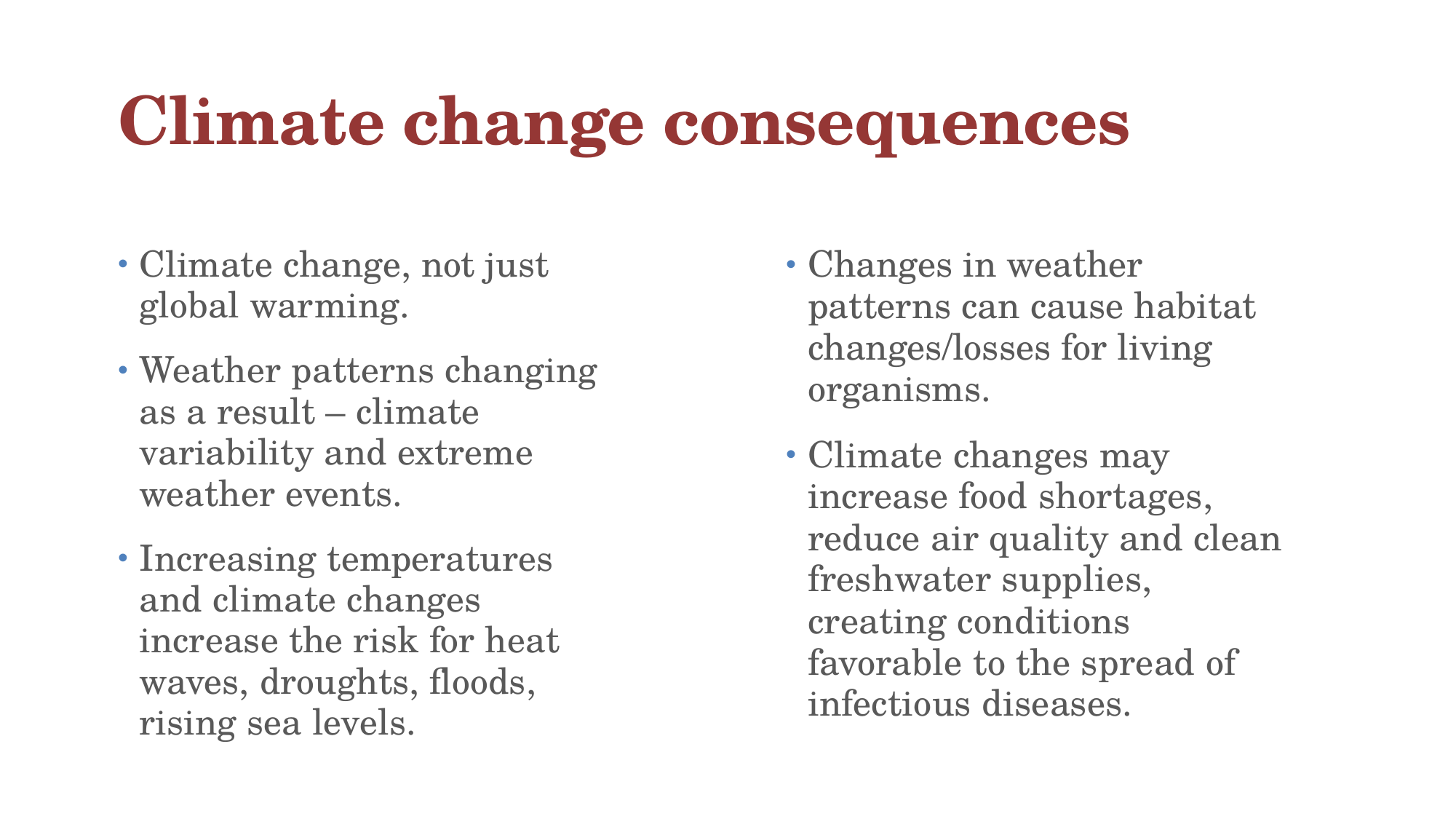

# Climate change consequences
Climate change, not just global warming.
Weather patterns changing as a result – climate variability and extreme weather events.
Increasing temperatures and climate changes increase the risk for heat waves, droughts, floods, rising sea levels.

Changes in weather patterns can cause habitat changes/losses for living organisms.
Climate changes may increase food shortages, reduce air quality and clean freshwater supplies, creating conditions favorable to the spread of infectious diseases.

Dr. I.Echeverry_KSU_CAMS_CHS_HE_2nd3637
11